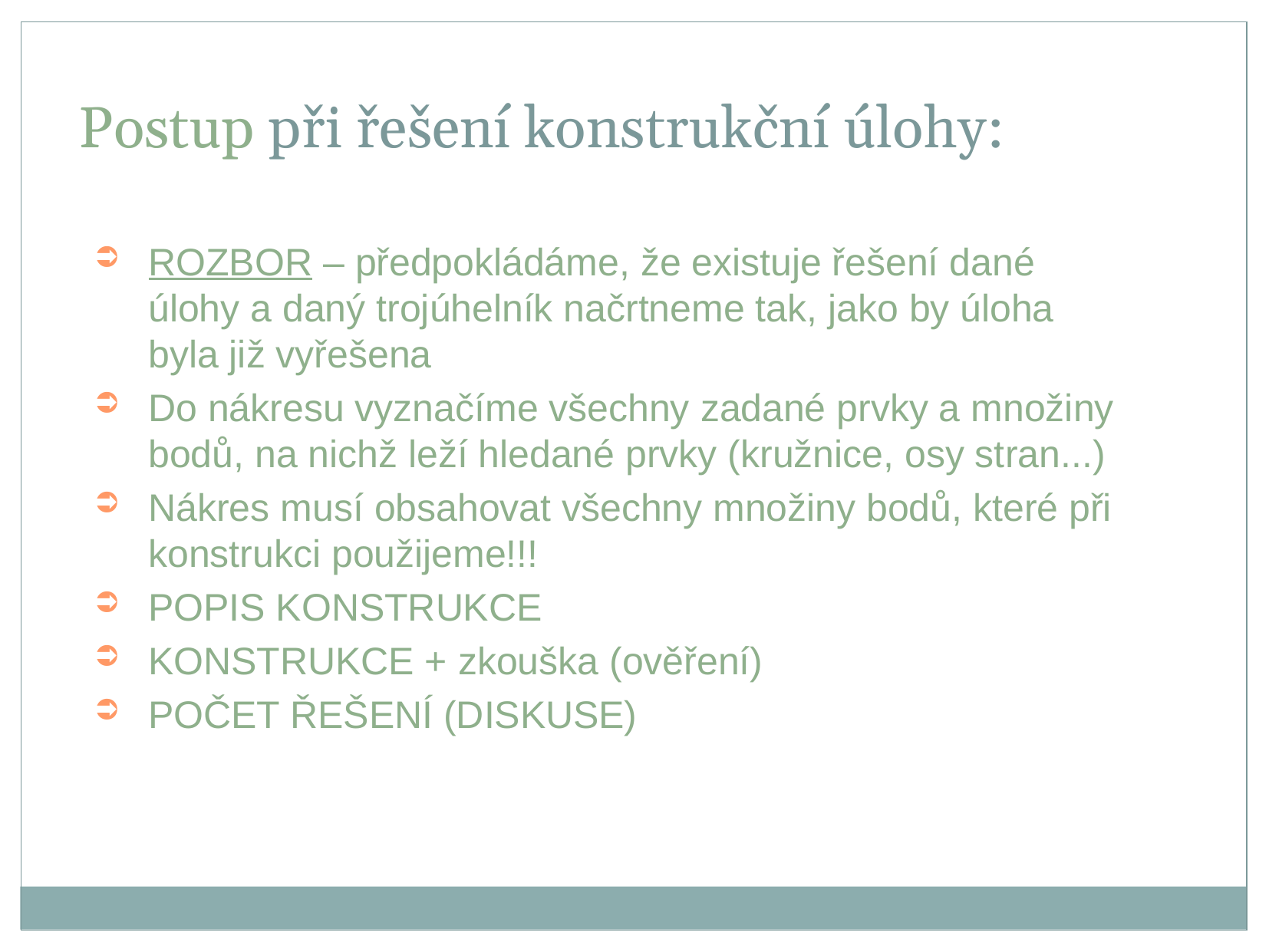

Postup při řešení konstrukční úlohy:
ROZBOR – předpokládáme, že existuje řešení dané úlohy a daný trojúhelník načrtneme tak, jako by úloha byla již vyřešena
Do nákresu vyznačíme všechny zadané prvky a množiny bodů, na nichž leží hledané prvky (kružnice, osy stran...)
Nákres musí obsahovat všechny množiny bodů, které při konstrukci použijeme!!!
POPIS KONSTRUKCE
KONSTRUKCE + zkouška (ověření)
POČET ŘEŠENÍ (DISKUSE)